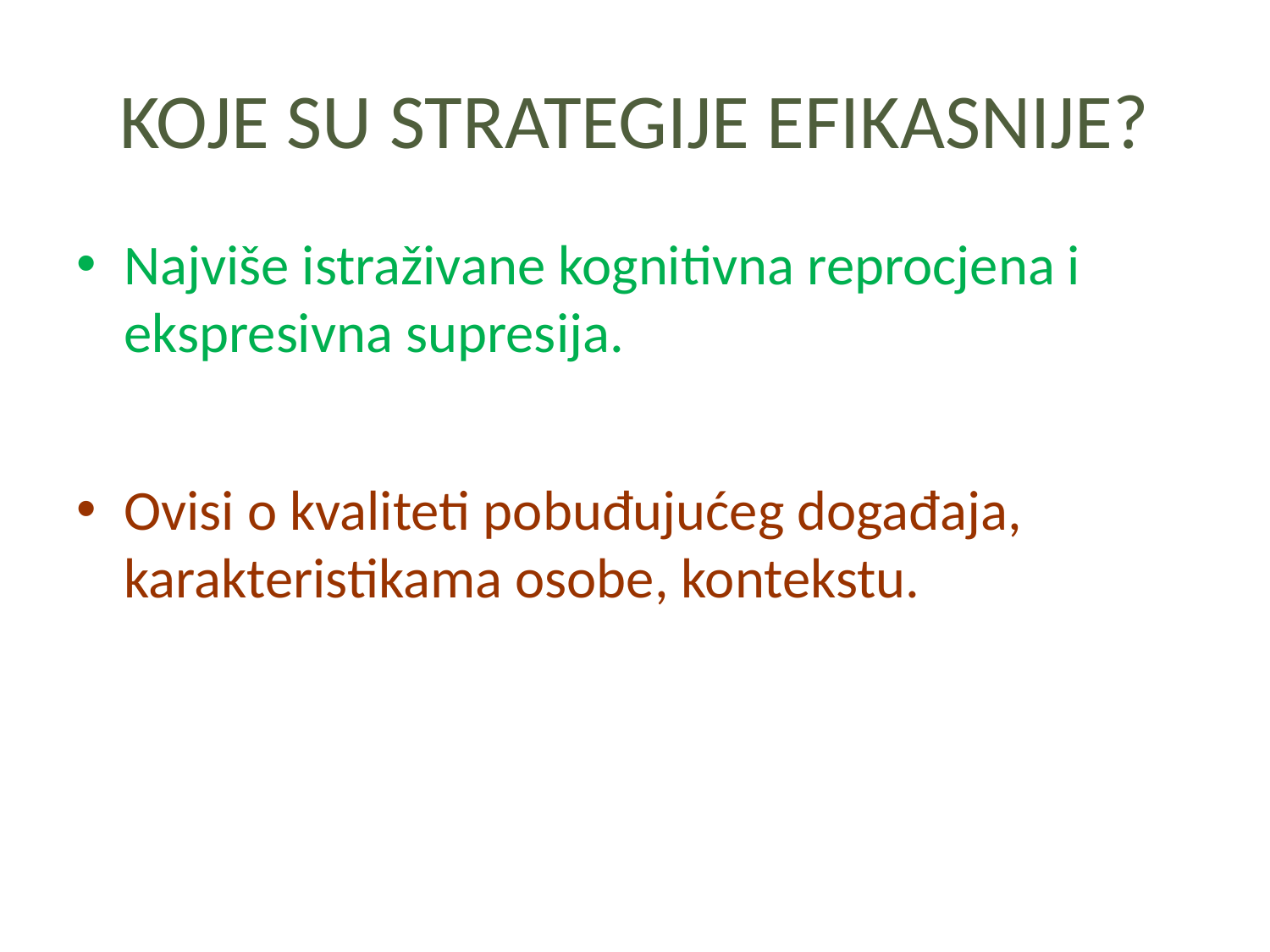

# KOJE SU STRATEGIJE EFIKASNIJE?
Najviše istraživane kognitivna reprocjena i ekspresivna supresija.
Ovisi o kvaliteti pobuđujućeg događaja, karakteristikama osobe, kontekstu.